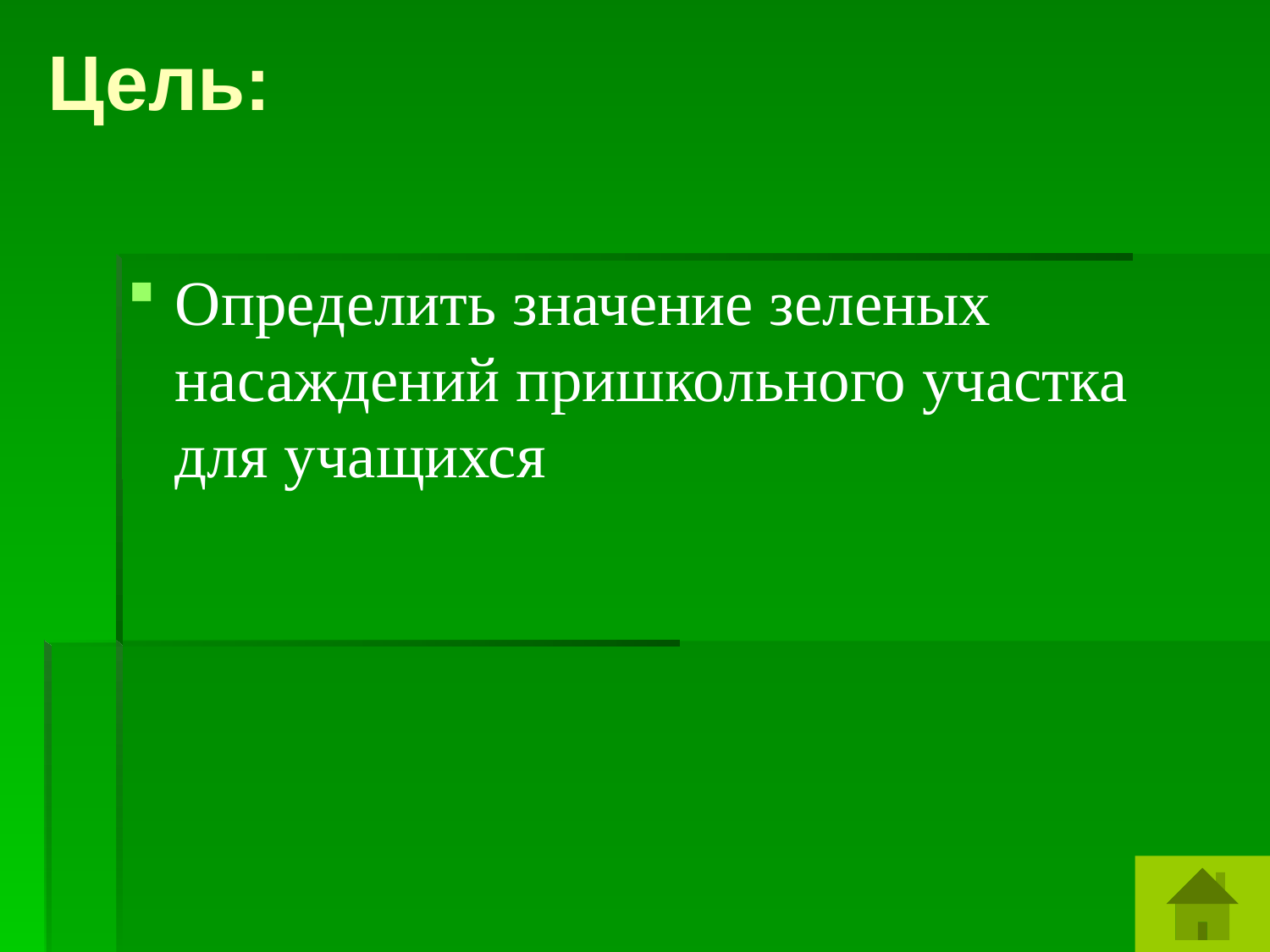

# Цель:
Определить значение зеленых насаждений пришкольного участка для учащихся